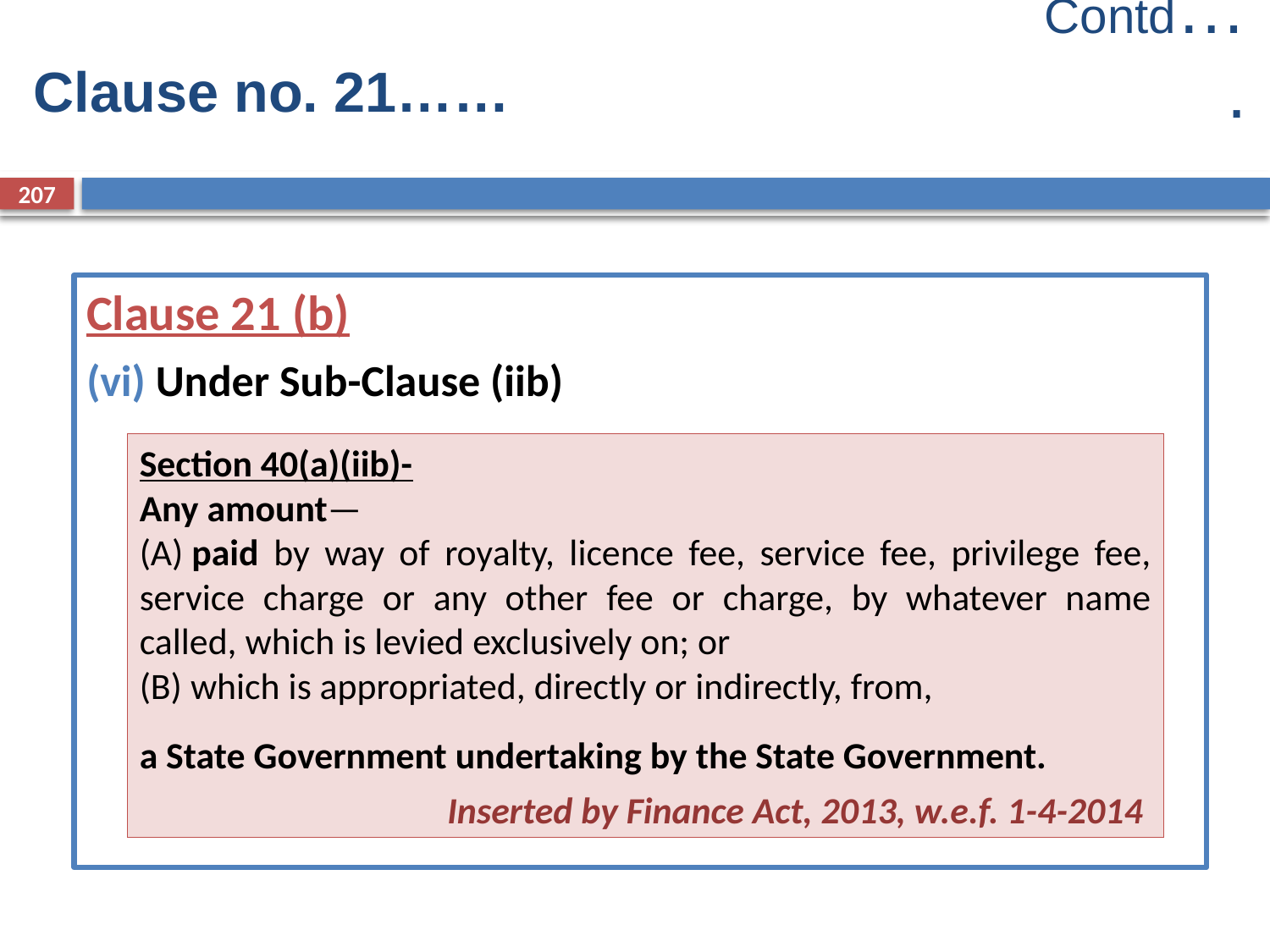

Contd….
# Clause no. 21……
207
Clause 21 (b)
(vi) Under Sub-Clause (iib)
Section 40(a)(iib)-
Any amount—
(A) paid by way of royalty, licence fee, service fee, privilege fee, service charge or any other fee or charge, by whatever name called, which is levied exclusively on; or
(B) which is appropriated, directly or indirectly, from,

a State Government undertaking by the State Government.
Inserted by Finance Act, 2013, w.e.f. 1-4-2014